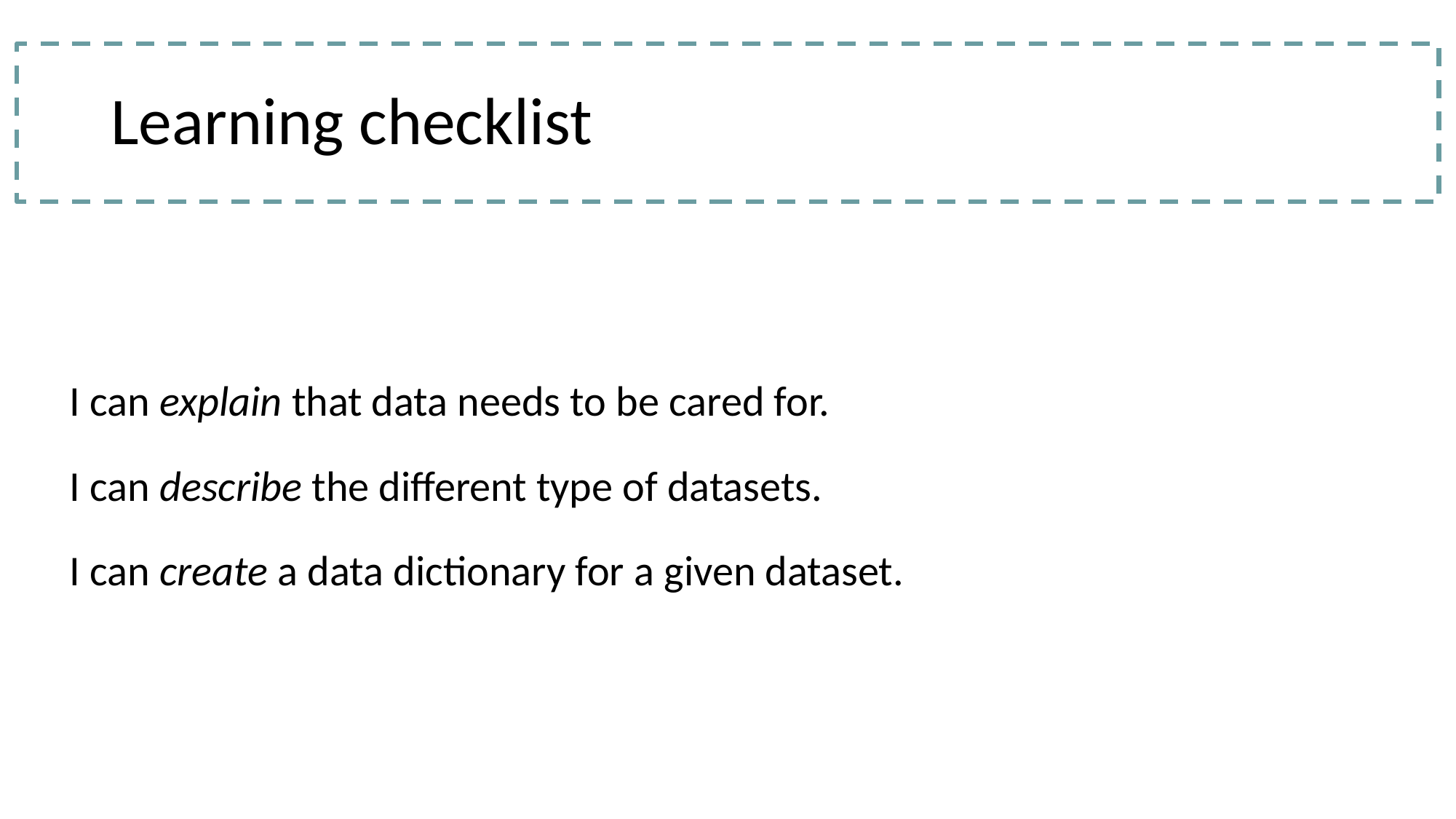

# Learning checklist
| I can explain that data needs to be cared for. I can describe the different type of datasets. I can create a data dictionary for a given dataset. |
| --- |